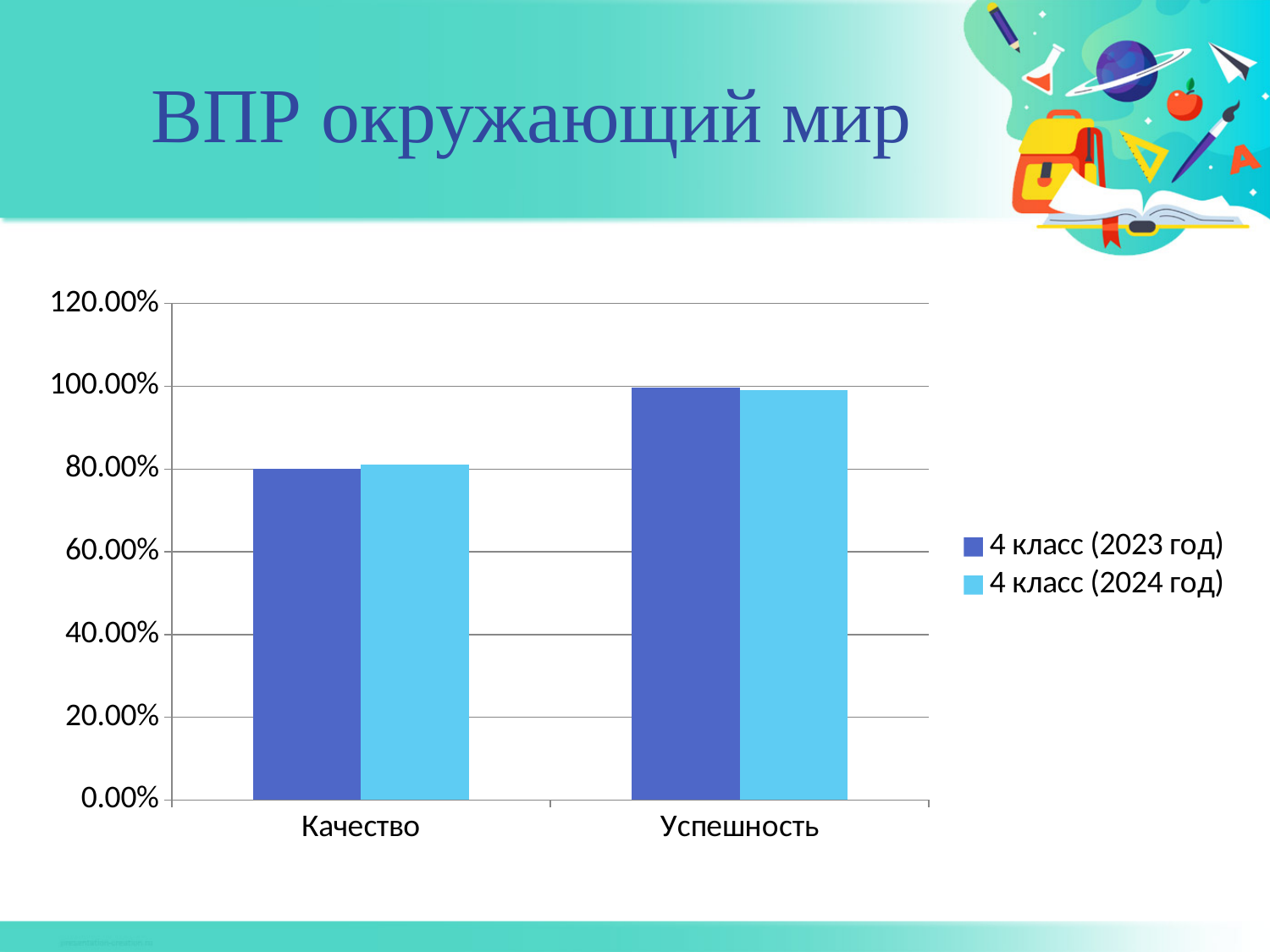

# ВПР окружающий мир

### Chart

| Category | 4 класс (2023 год) | 4 класс (2024 год) |
|---|---|---|
| Качество | 0.7999 | 0.8103 |
| Успешность | 0.9979 | 0.9907 |